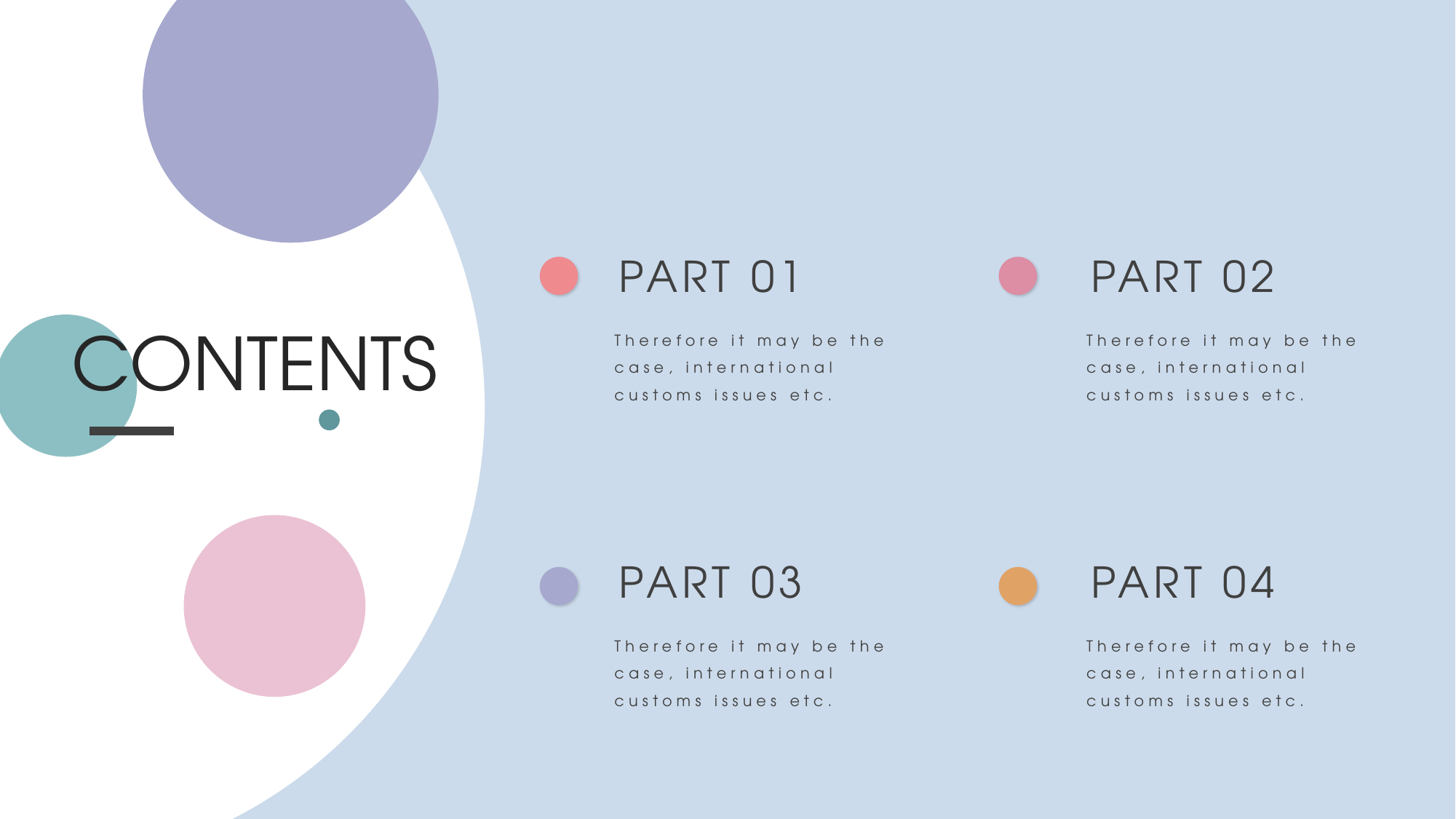

PART 01
PART 02

CONTENTS

Therefore it may be the case, international customs issues etc.
Therefore it may be the case, international customs issues etc.

PART 03
PART 04

Therefore it may be the case, international customs issues etc.
Therefore it may be the case, international customs issues etc.